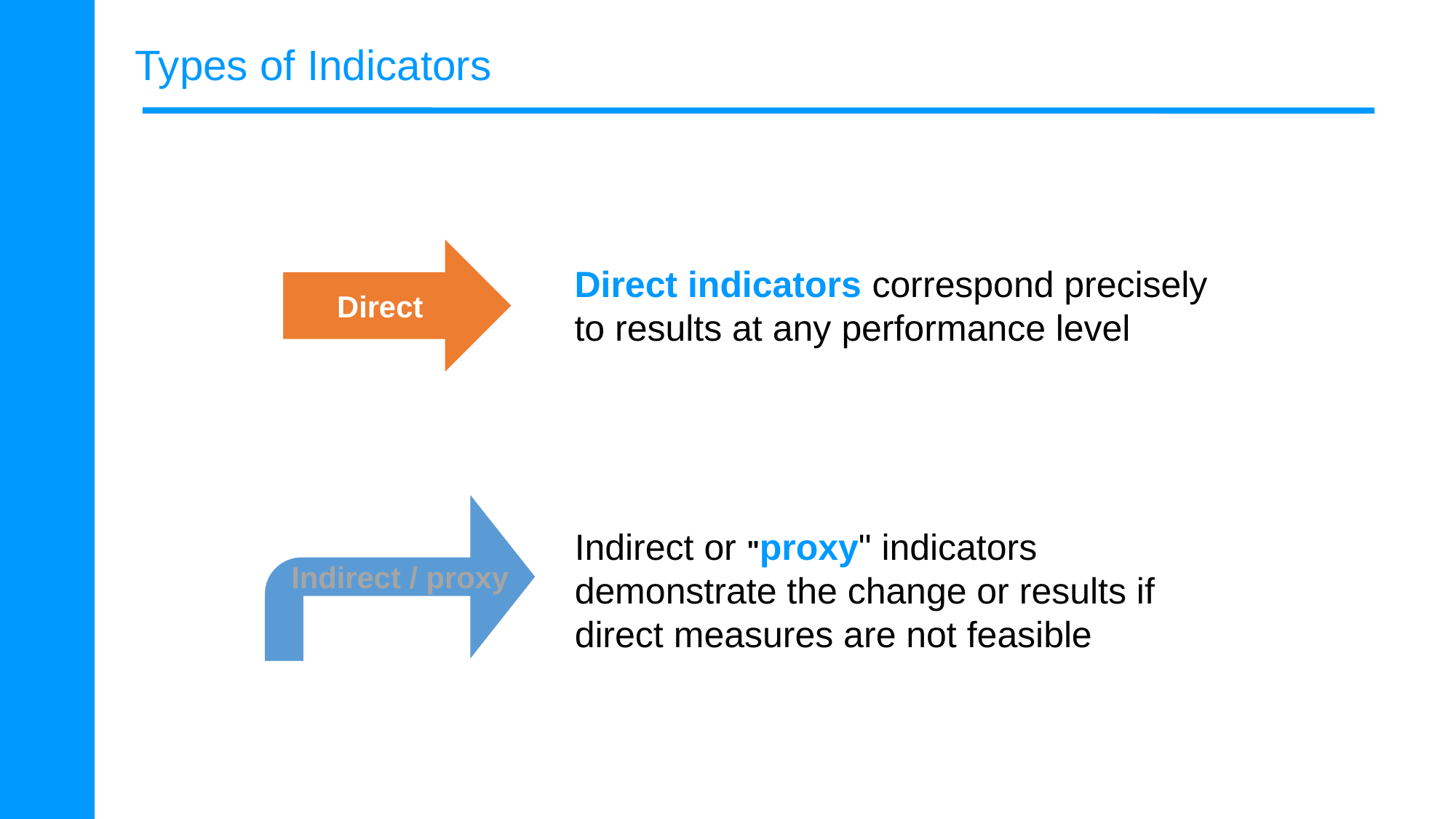

# Types of Indicators
Direct
Direct indicators correspond precisely to results at any performance level
Indirect / proxy
Indirect or "proxy" indicators demonstrate the change or results if direct measures are not feasible